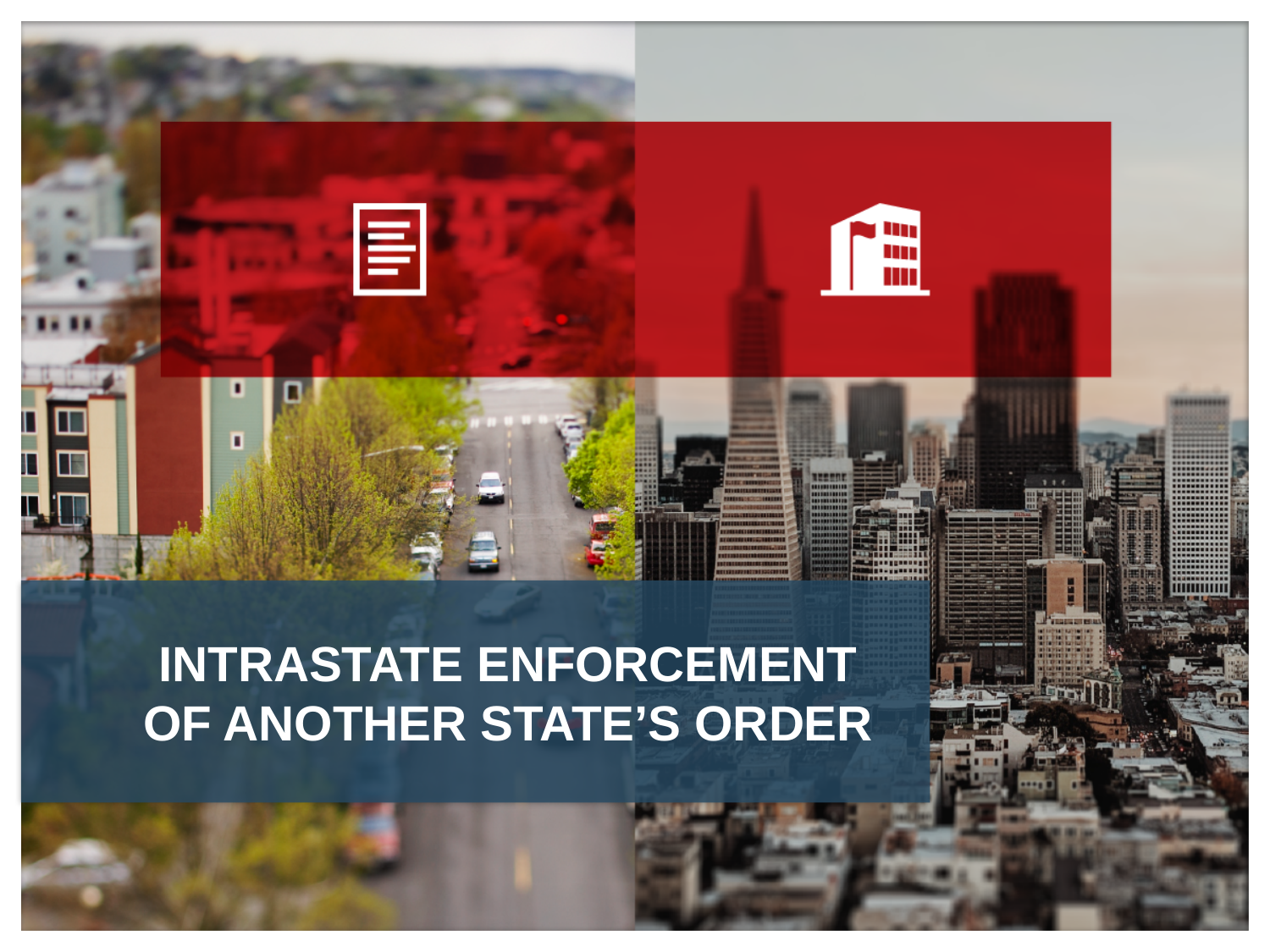

# INTRASTATE ENFORCEMENT OF ANOTHER STATE’S ORDER